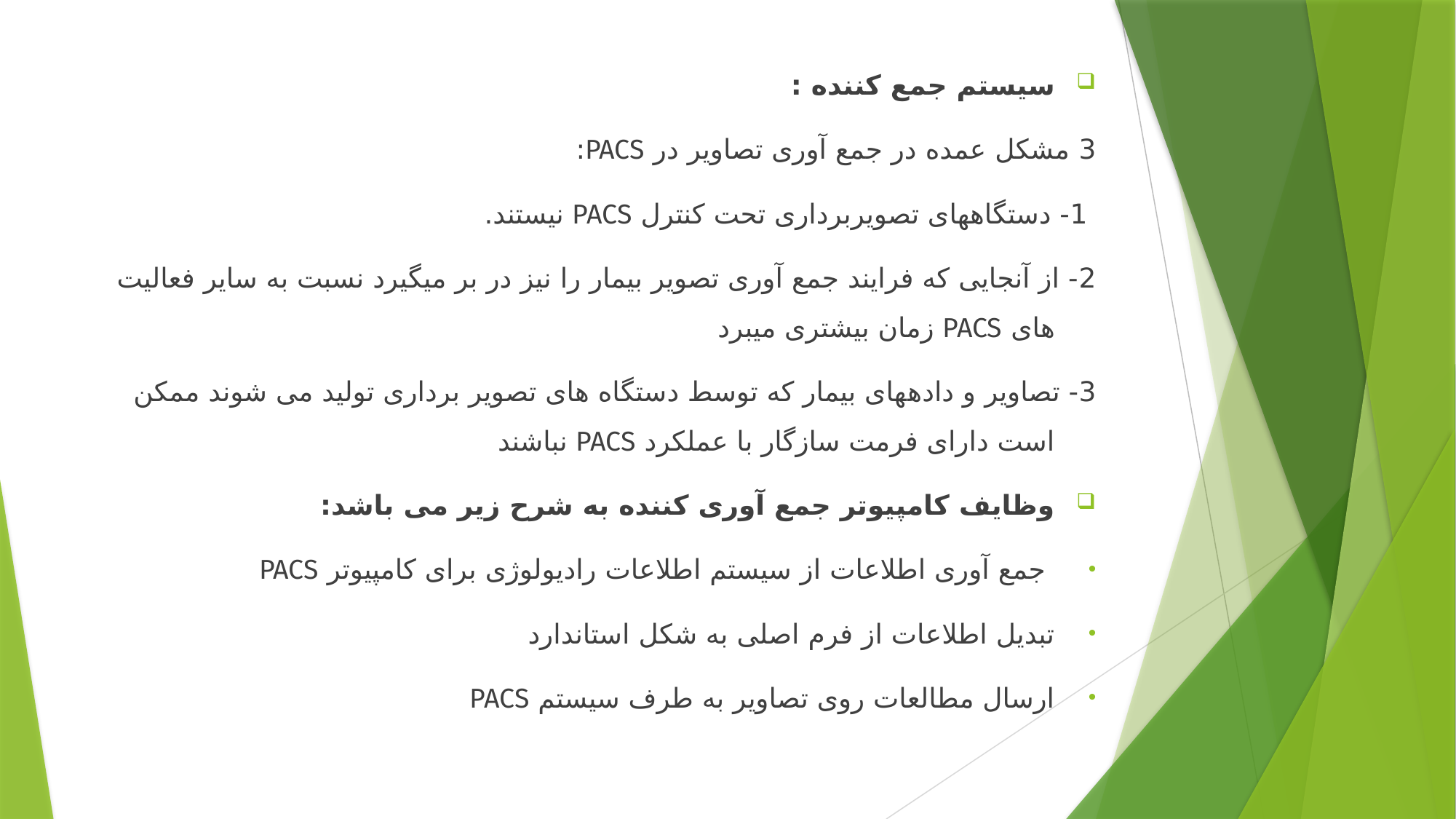

سیستم جمع کننده :
3 مشکل عمده در جمع آوری تصاویر در PACS:
 1- دستگاههای تصویربرداری تحت کنترل PACS نیستند.
2- از آنجایی که فرایند جمع آوری تصویر بیمار را نیز در بر می­گیرد نسبت به سایر فعالیت های PACS زمان بیشتری می­برد
3- تصاویر و داده­های بیمار که توسط دستگاه های تصویر برداری تولید می شوند ممکن است دارای فرمت سازگار با عملکرد PACS نباشند
وظایف کامپیوتر جمع آوری کننده به شرح زیر می باشد:
 جمع آوری اطلاعات از سیستم اطلاعات رادیولوژی برای کامپیوتر PACS
تبدیل اطلاعات از فرم اصلی به شکل استاندارد
ارسال مطالعات روی تصاویر به طرف سیستم PACS